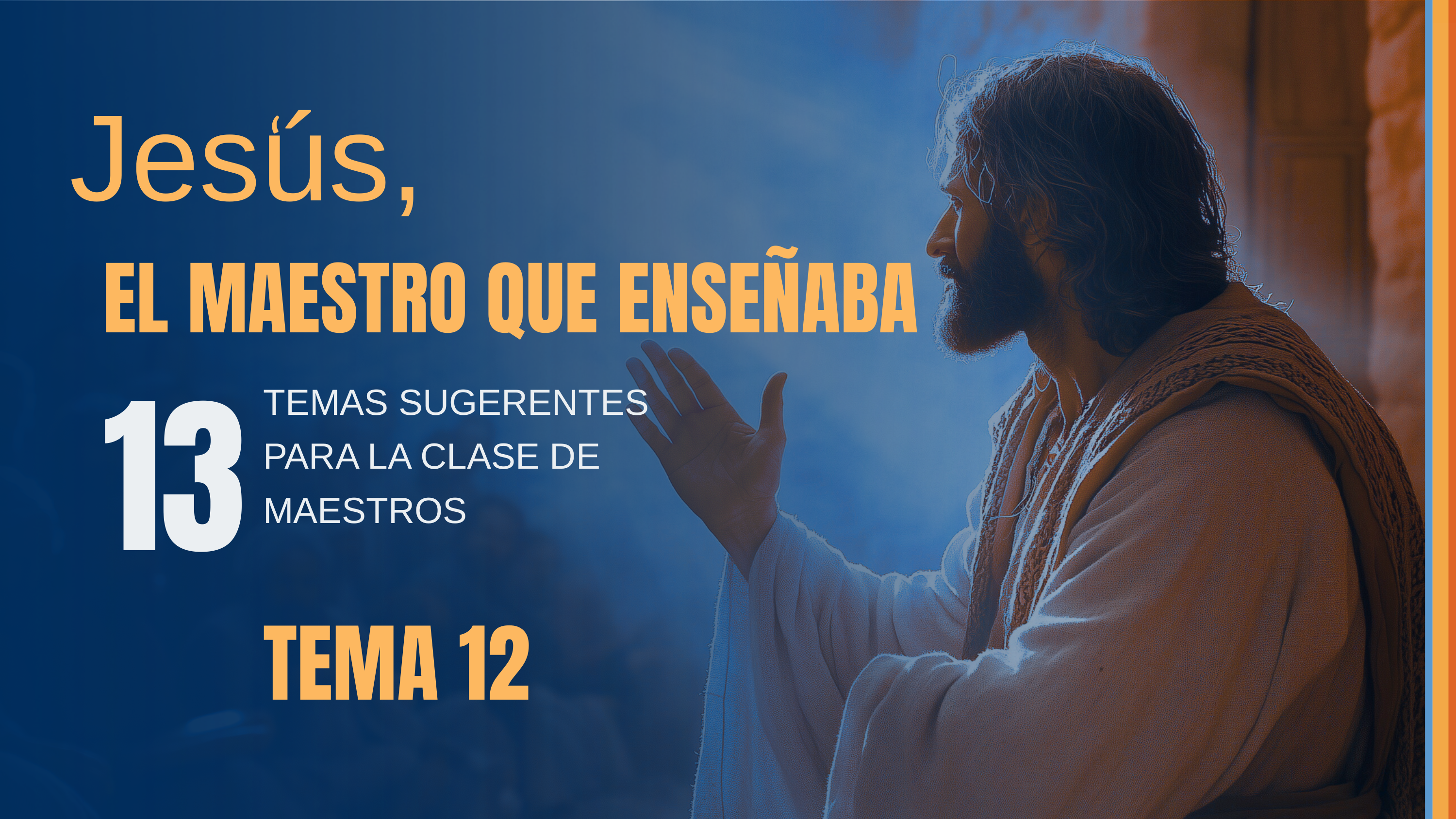

Jesús,
‘
EL MAESTRO QUE ENSEÑABA
13
TEMAS SUGERENTES
PARA LA CLASE DE MAESTROS

TEMA 12